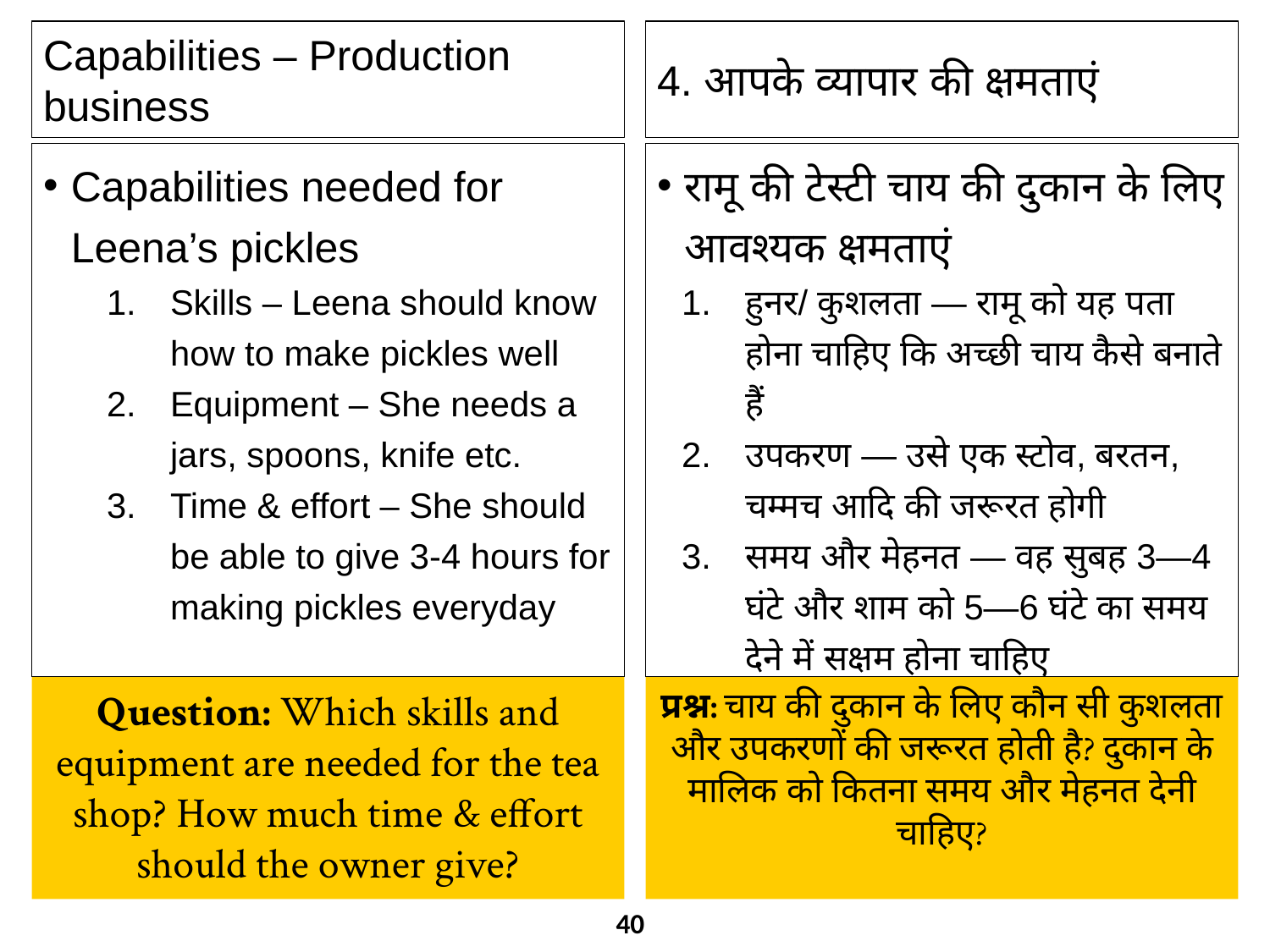

Capabilities – Production business
4. आपके व्यापार की क्षमताएं
Capabilities needed for Leena’s pickles
Skills – Leena should know how to make pickles well
Equipment – She needs a jars, spoons, knife etc.
Time & effort – She should be able to give 3-4 hours for making pickles everyday
रामू की टेस्टी चाय की दुकान के लिए आवश्यक क्षमताएं
हुनर/ कुशलता — रामू को यह पता होना चाहिए कि अच्छी चाय कैसे बनाते हैं
उपकरण — उसे एक स्टोव, बरतन, चम्मच आदि की जरूरत होगी
समय और मेहनत — वह सुबह 3—4 घंटे और शाम को 5—6 घंटे का समय देने में सक्षम होना चाहिए
Question: Which skills and equipment are needed for the tea shop? How much time & effort should the owner give?
प्रश्न: चाय की दुकान के लिए कौन सी कुशलता और उपकरणों की जरूरत होती है? दुकान के मालिक को कितना समय और मेहनत देनी चाहिए?
40